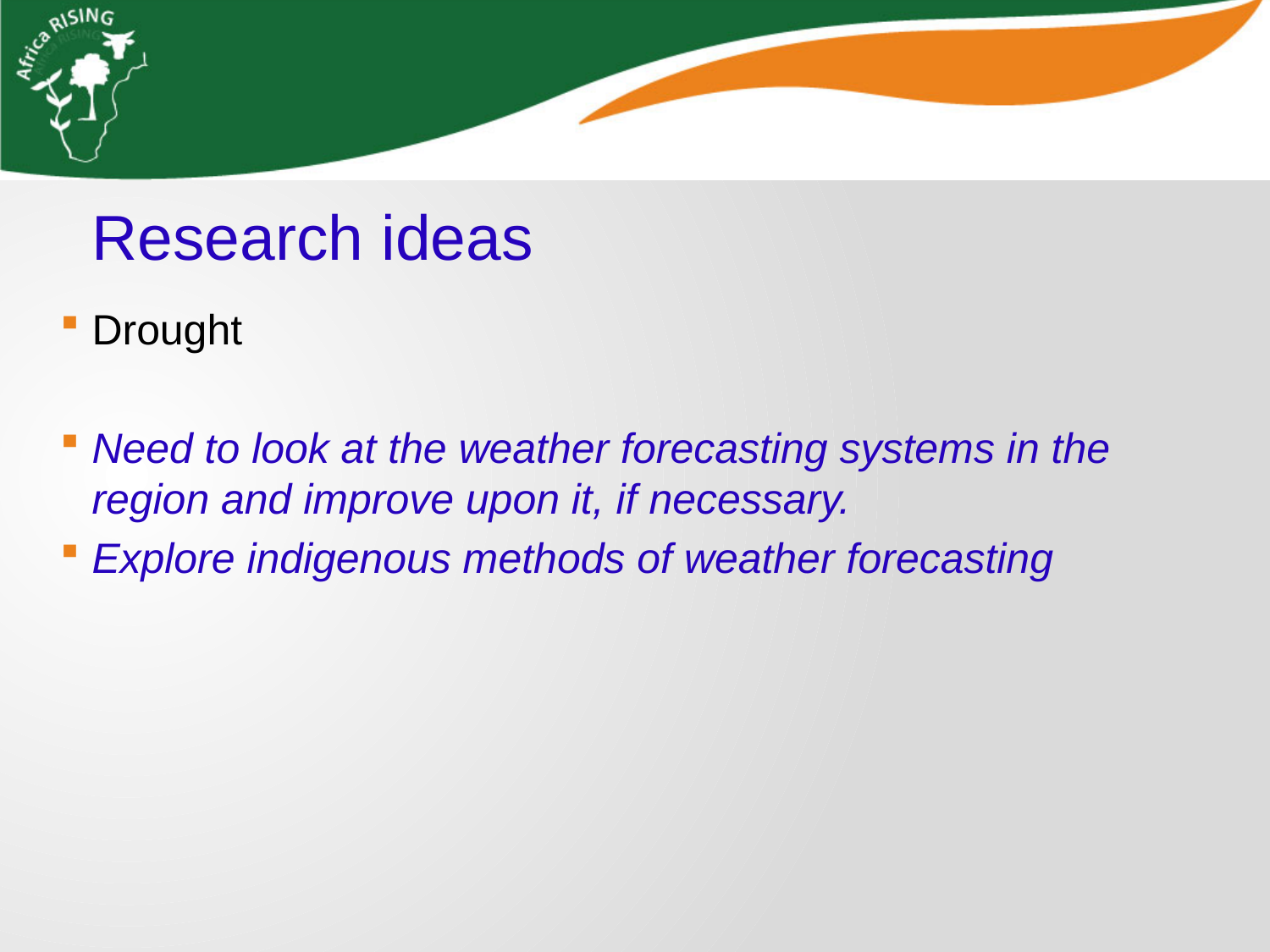

Research ideas
Drought

Need to look at the weather forecasting systems in the region and improve upon it, if necessary.
Explore indigenous methods of weather forecasting